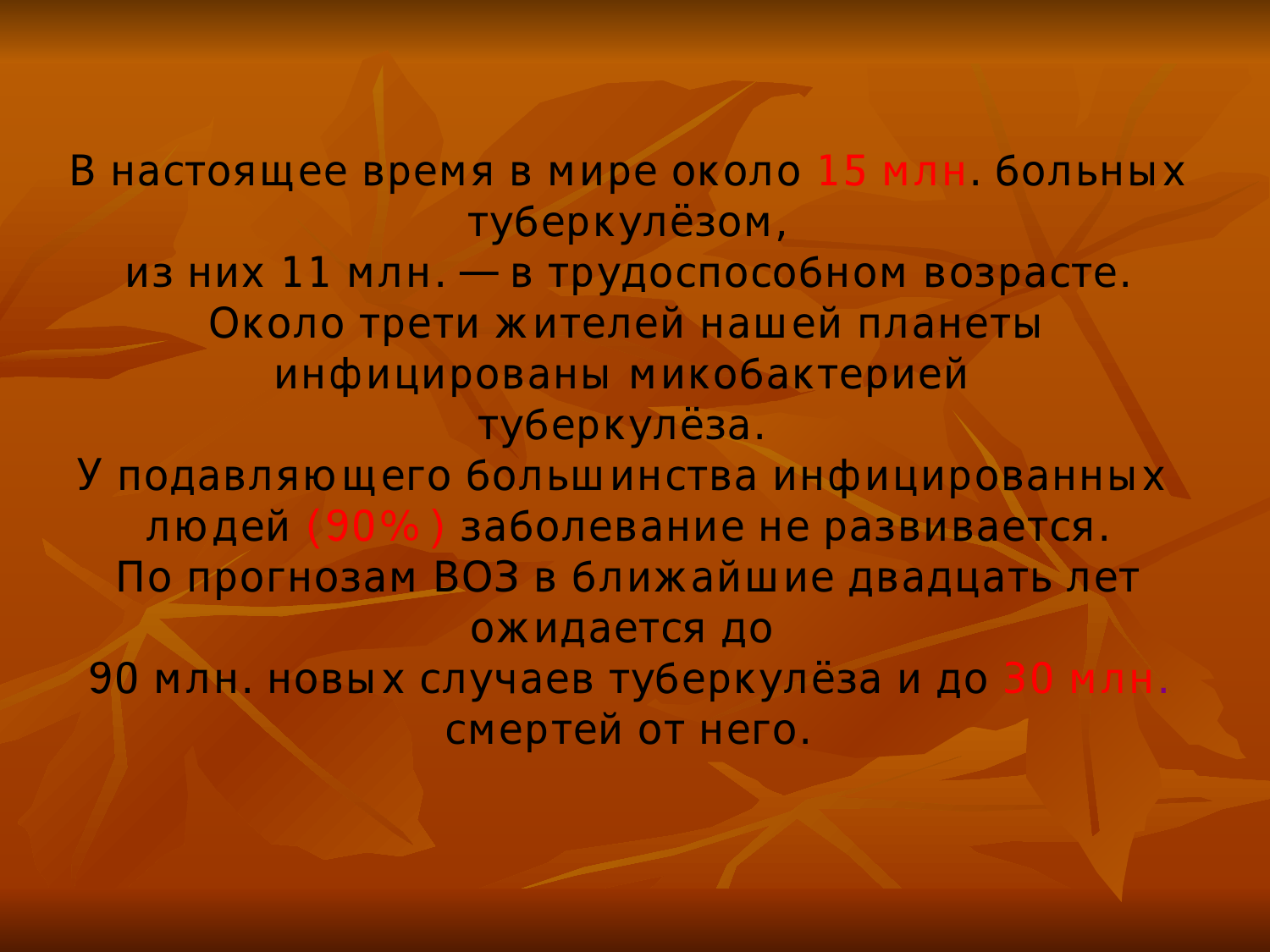

В настоящее время в мире около 15 млн. больных туберкулёзом,
 из них 11 млн. — в трудоспособном возрасте.
Около трети жителей нашей планеты инфицированы микобактерией
туберкулёза.
У подавляющего большинства инфицированных
людей (90%) заболевание не развивается.
По прогнозам ВОЗ в ближайшие двадцать лет ожидается до
90 млн. новых случаев туберкулёза и до 30 млн. смертей от него.